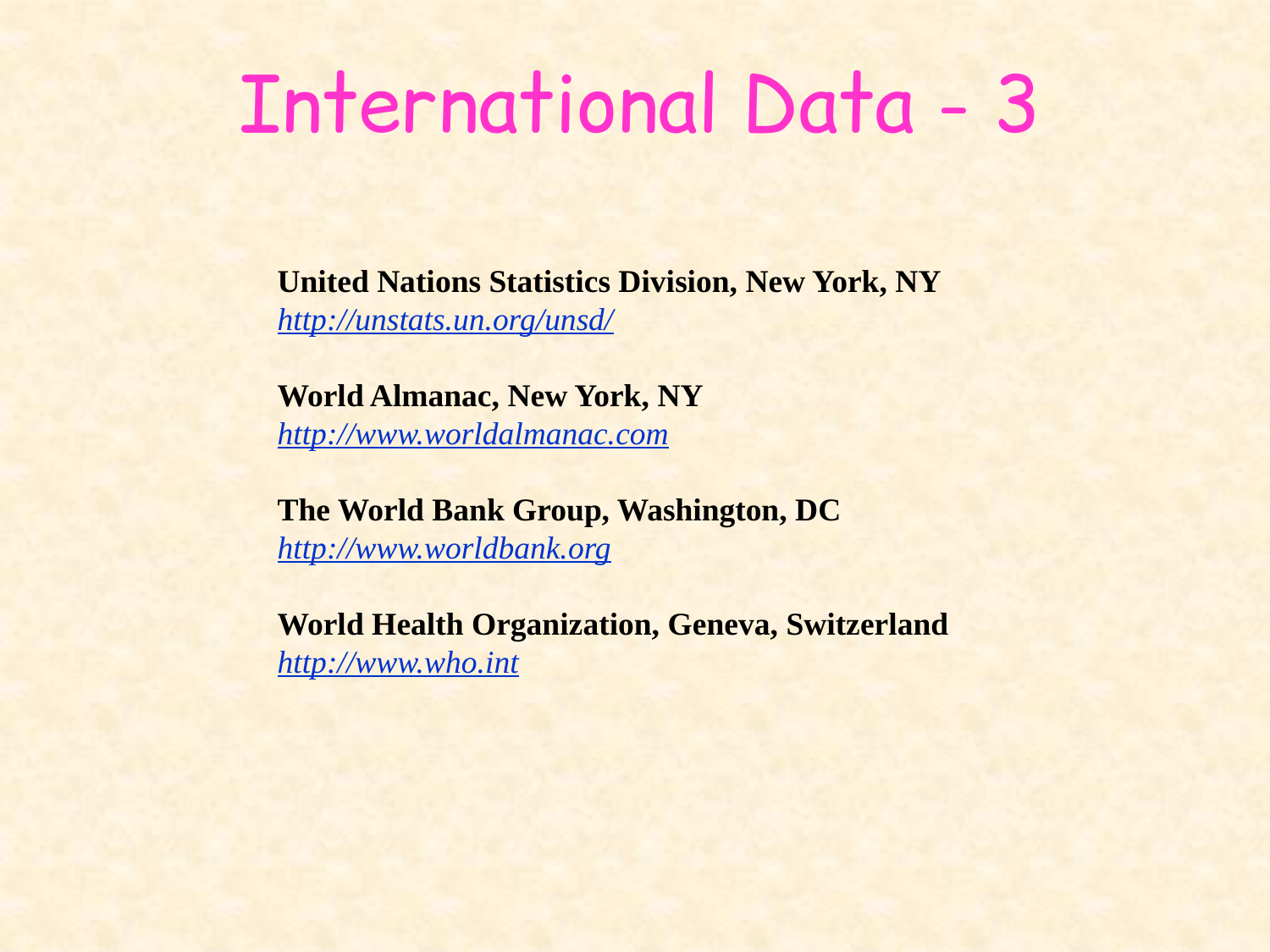

# International Data - 3
United Nations Statistics Division, New York, NY
http://unstats.un.org/unsd/

World Almanac, New York, NY
http://www.worldalmanac.com

The World Bank Group, Washington, DC
http://www.worldbank.org

World Health Organization, Geneva, Switzerland
http://www.who.int